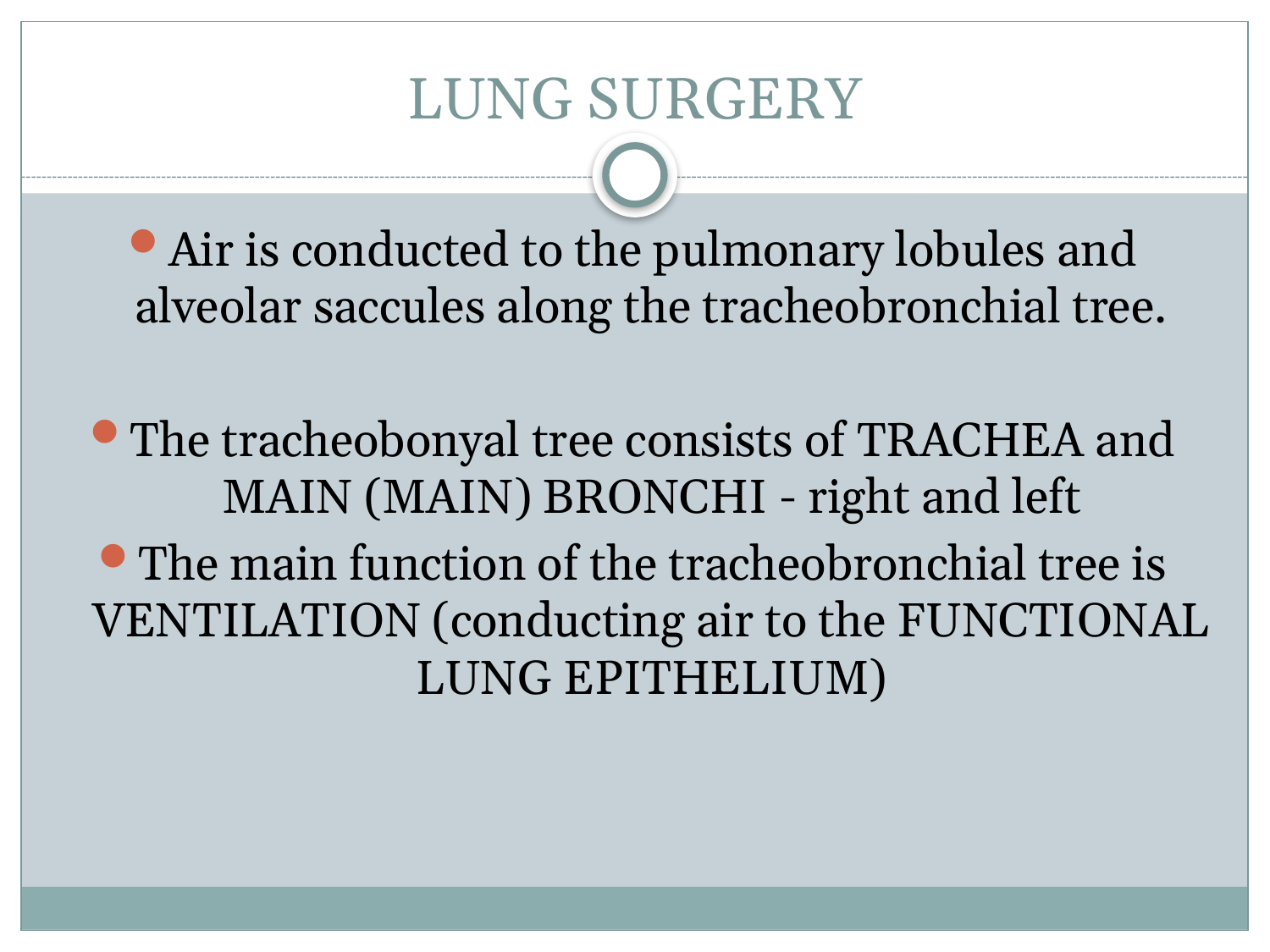

# LUNG SURGERY
Air is conducted to the pulmonary lobules and alveolar saccules along the tracheobronchial tree.

The tracheobonyal tree consists of TRACHEA and MAIN (MAIN) BRONCHI - right and left
The main function of the tracheobronchial tree is VENTILATION (conducting air to the FUNCTIONAL LUNG EPITHELIUM)